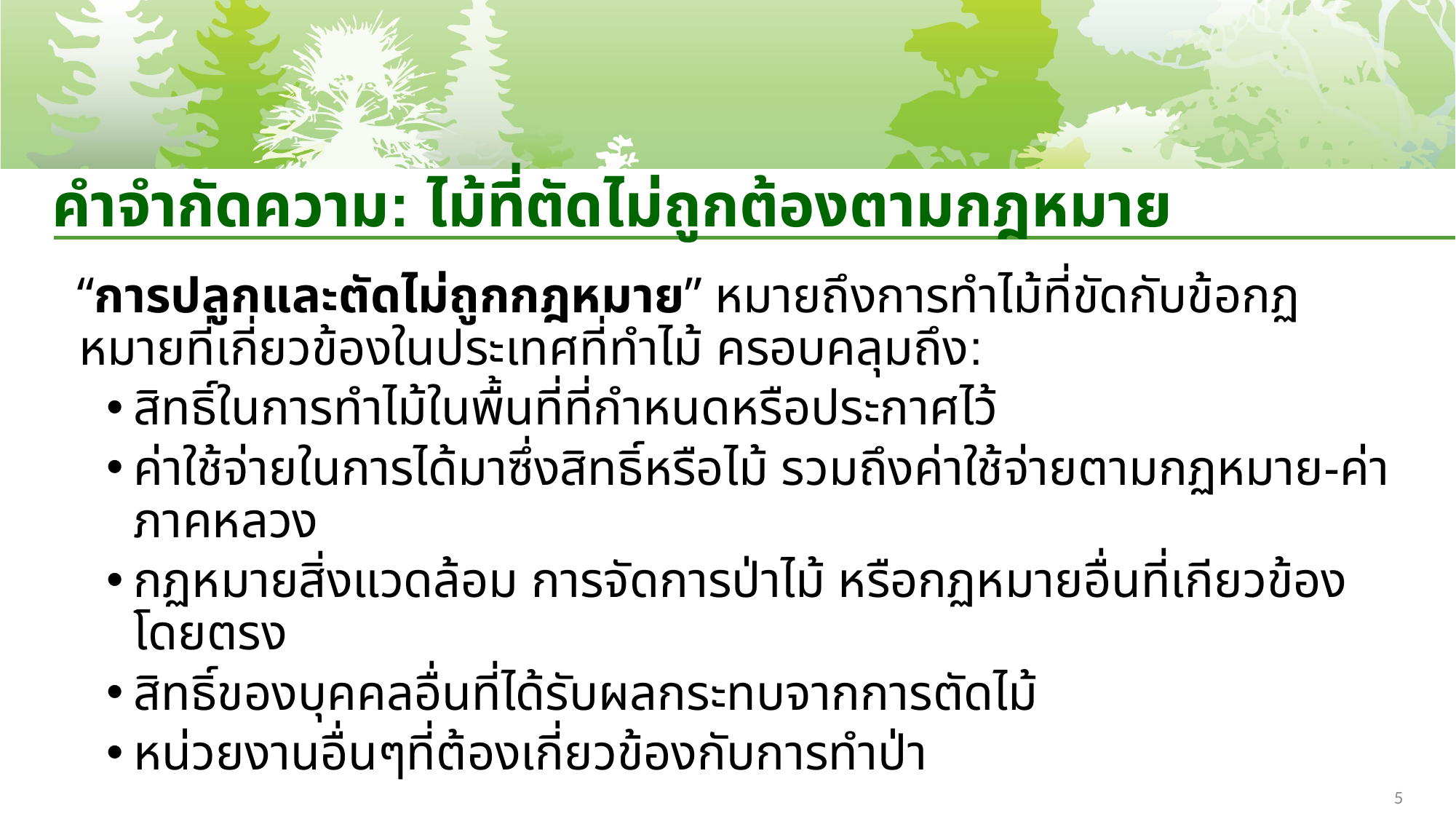

# คำจำกัดความ: ไม้ที่ตัดไม่ถูกต้องตามกฎหมาย
  “การปลูกและตัดไม่ถูกกฎหมาย” หมายถึงการทำไม้ที่ขัดกับข้อกฏหมายที่เกี่ยวข้องในประเทศที่ทำไม้ ครอบคลุมถึง:
สิทธิ์ในการทำไม้ในพื้นที่ที่กำหนดหรือประกาศไว้
ค่าใช้จ่ายในการได้มาซึ่งสิทธิ์หรือไม้ รวมถึงค่าใช้จ่ายตามกฏหมาย-ค่าภาคหลวง
กฏหมายสิ่งแวดล้อม การจัดการป่าไม้ หรือกฏหมายอื่นที่เกียวข้องโดยตรง
สิทธิ์ของบุคคลอื่นที่ได้รับผลกระทบจากการตัดไม้
หน่วยงานอื่นๆที่ต้องเกี่ยวข้องกับการทำป่า
5